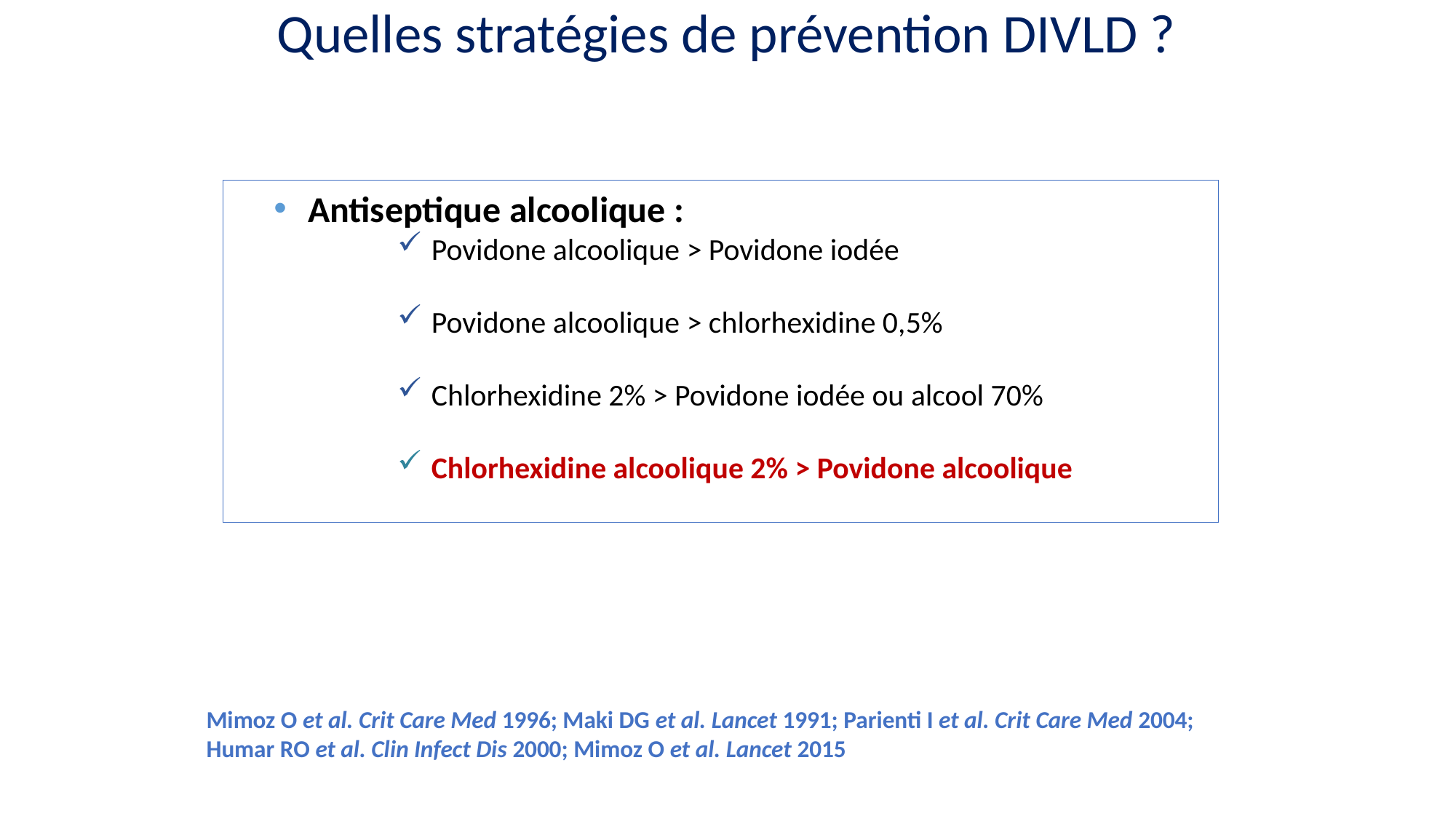

Quelles stratégies de prévention DIVLD ?
Antiseptique alcoolique :
Povidone alcoolique > Povidone iodée

Povidone alcoolique > chlorhexidine 0,5%

Chlorhexidine 2% > Povidone iodée ou alcool 70%

Chlorhexidine alcoolique 2% > Povidone alcoolique

Mimoz O et al. Crit Care Med 1996; Maki DG et al. Lancet 1991; Parienti I et al. Crit Care Med 2004; Humar RO et al. Clin Infect Dis 2000; Mimoz O et al. Lancet 2015